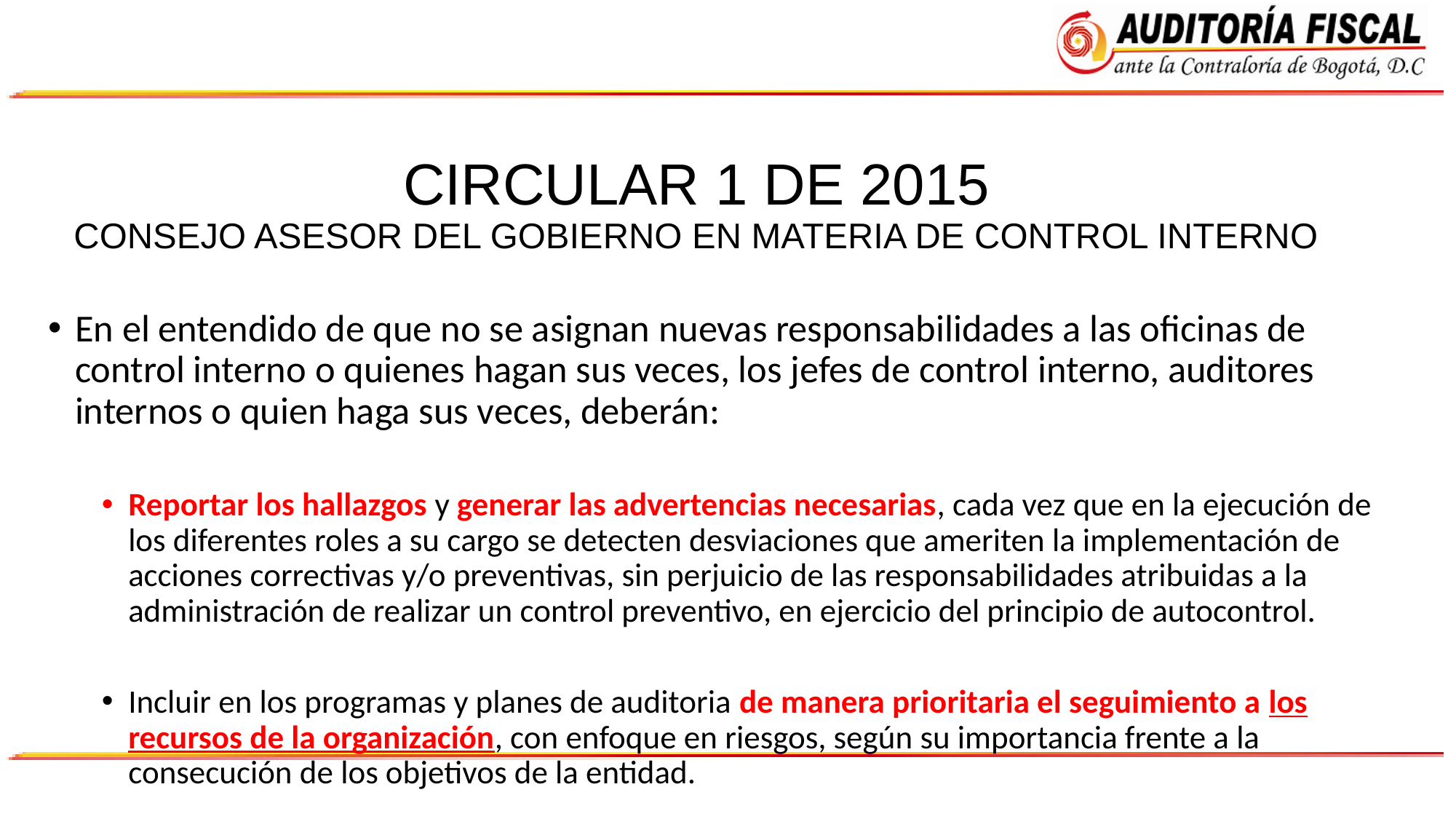

# CIRCULAR 1 DE 2015 CONSEJO ASESOR DEL GOBIERNO EN MATERIA DE CONTROL INTERNO
En el entendido de que no se asignan nuevas responsabilidades a las oficinas de control interno o quienes hagan sus veces, los jefes de control interno, auditores internos o quien haga sus veces, deberán:

Reportar los hallazgos y generar las advertencias necesarias, cada vez que en la ejecución de los diferentes roles a su cargo se detecten desviaciones que ameriten la implementación de acciones correctivas y/o preventivas, sin perjuicio de las responsabilidades atribuidas a la administración de realizar un control preventivo, en ejercicio del principio de autocontrol.

Incluir en los programas y planes de auditoria de manera prioritaria el seguimiento a los recursos de la organización, con enfoque en riesgos, según su importancia frente a la consecución de los objetivos de la entidad.